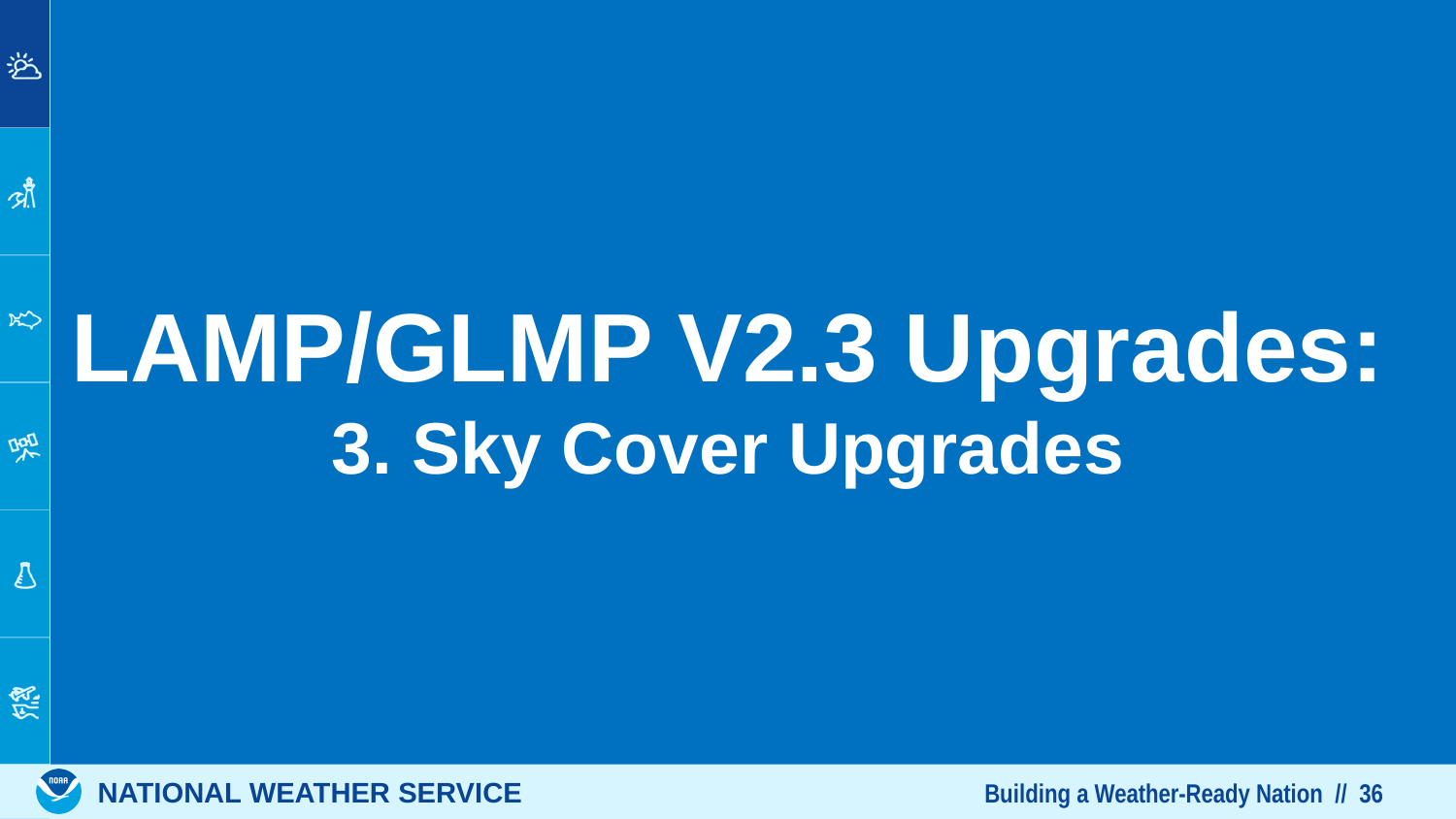

# LAMP/GLMP V2.3 Upgrades: 3. Sky Cover Upgrades